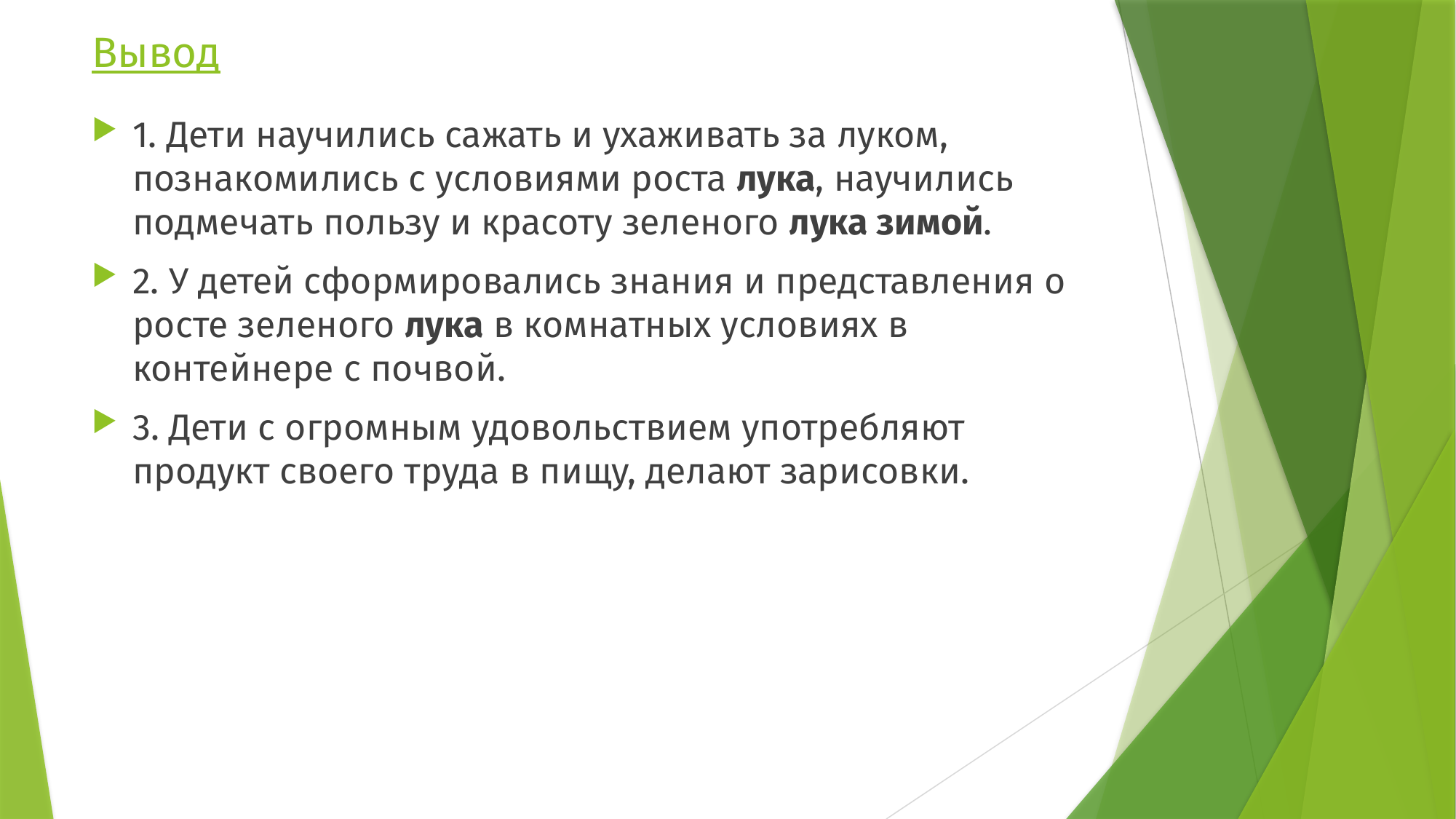

# Вывод
1. Дети научились сажать и ухаживать за луком, познакомились с условиями роста лука, научились подмечать пользу и красоту зеленого лука зимой.
2. У детей сформировались знания и представления о росте зеленого лука в комнатных условиях в контейнере с почвой.
3. Дети с огромным удовольствием употребляют продукт своего труда в пищу, делают зарисовки.